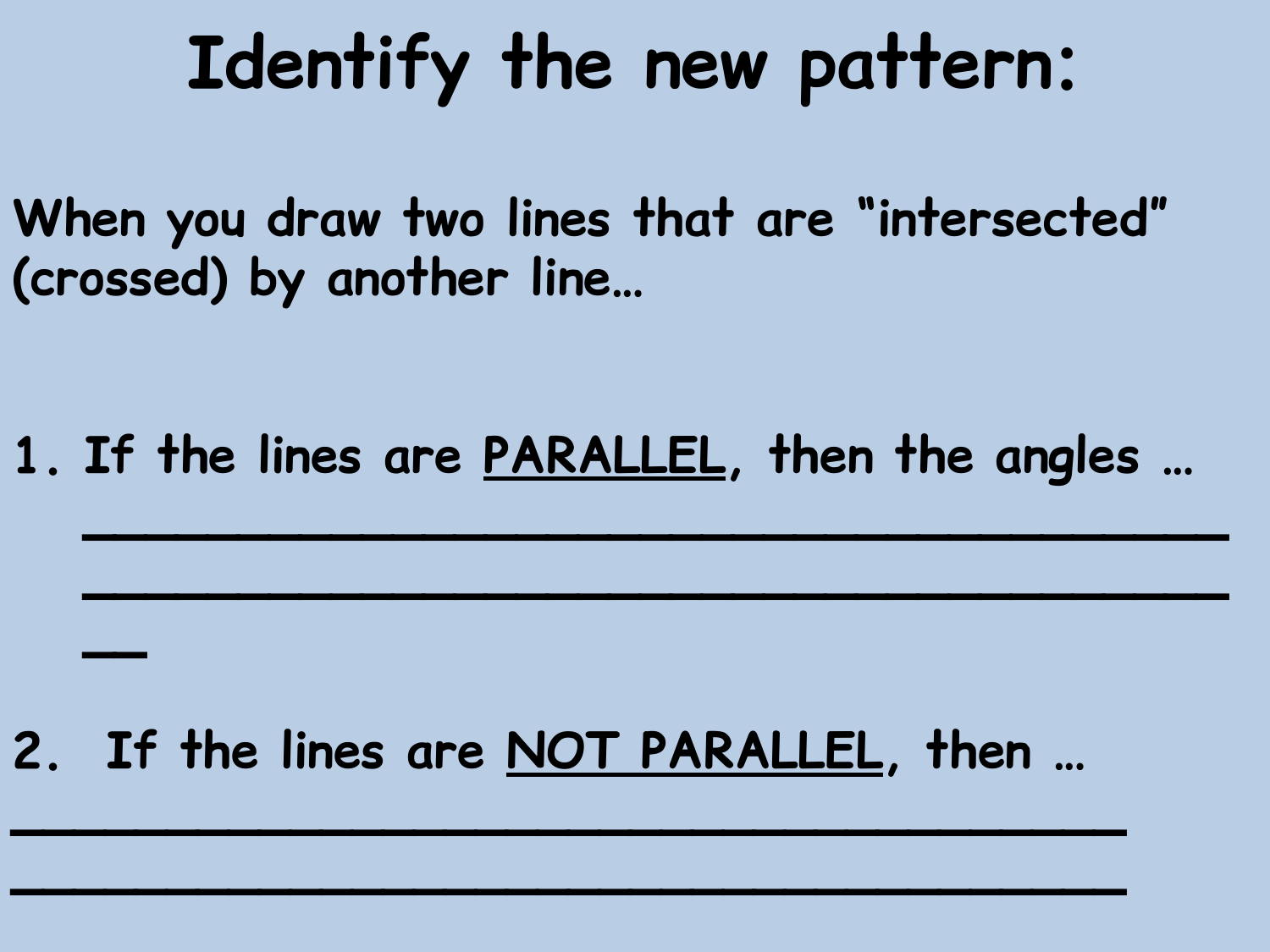

Identify the new pattern:

When you draw two lines that are “intersected” (crossed) by another line…

If the lines are PARALLEL, then the angles … ____________________________________________________________________________

2.  If the lines are NOT PARALLEL, then … 	____________________________________	____________________________________